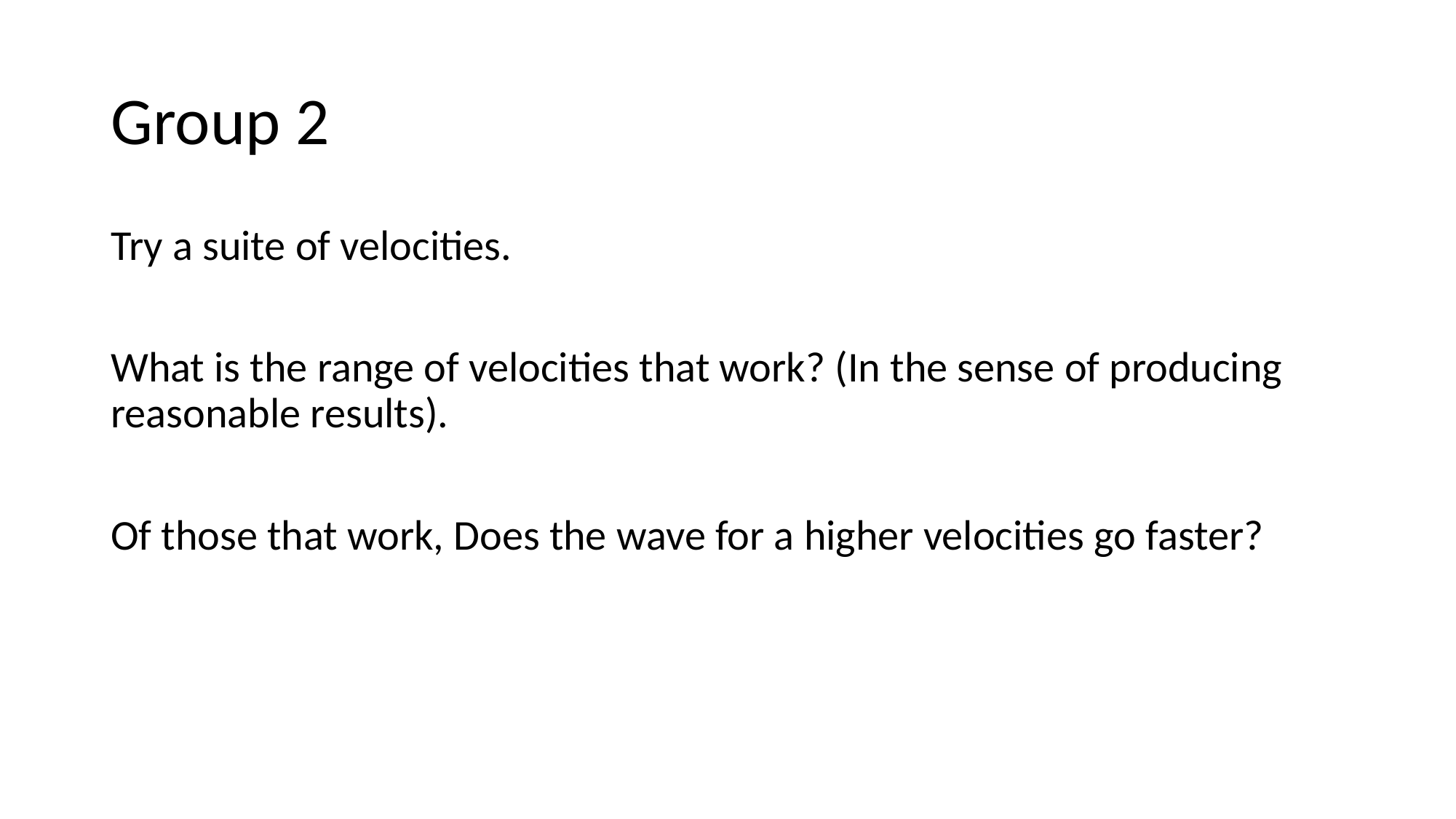

# Group 2
Try a suite of velocities.

What is the range of velocities that work? (In the sense of producing reasonable results).

Of those that work, Does the wave for a higher velocities go faster?